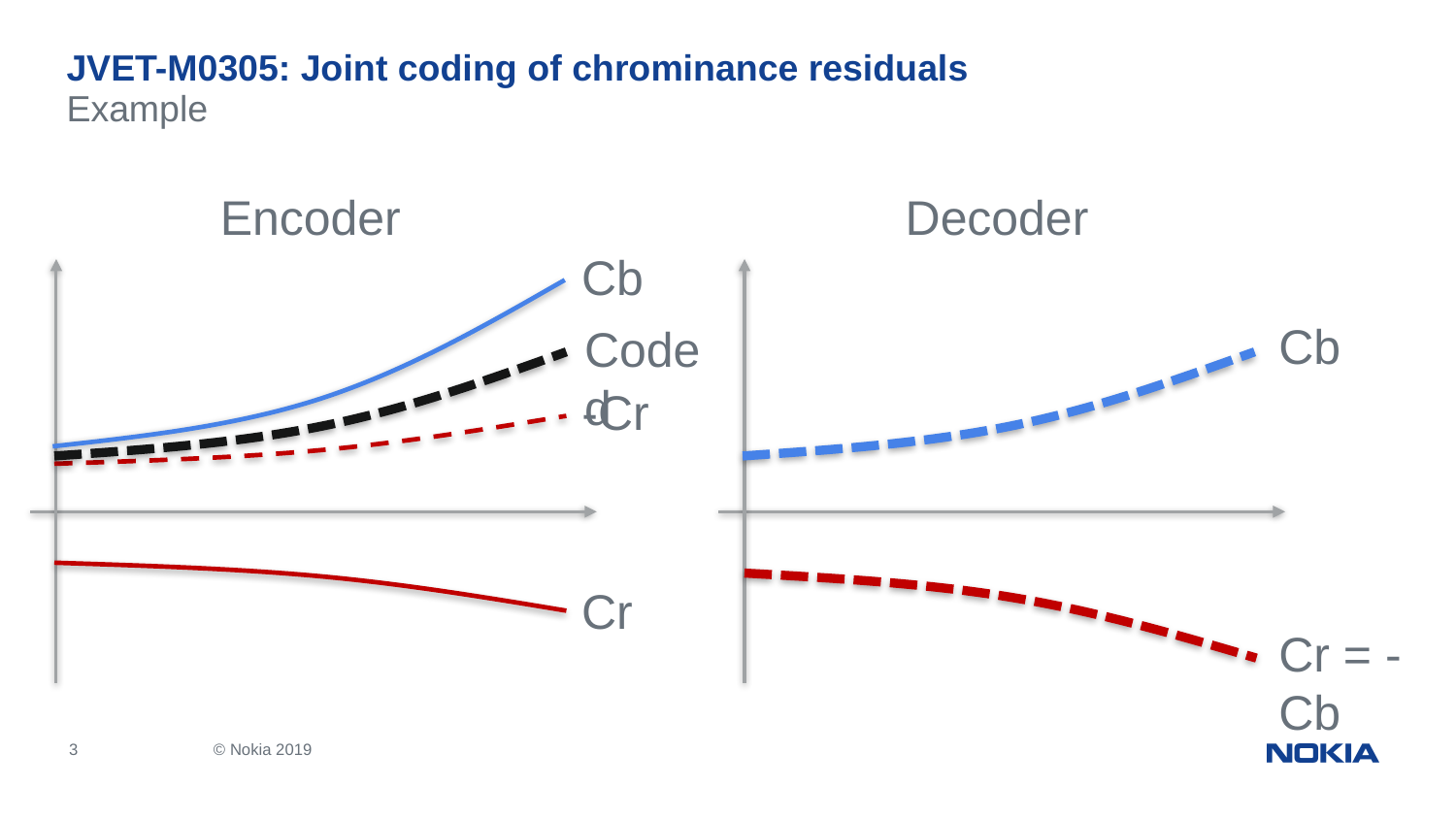

# JVET-M0305: Joint coding of chrominance residuals
Example
Encoder
Decoder
Cb

Cb
Coded

-Cr

Cr
Cr = -Cb